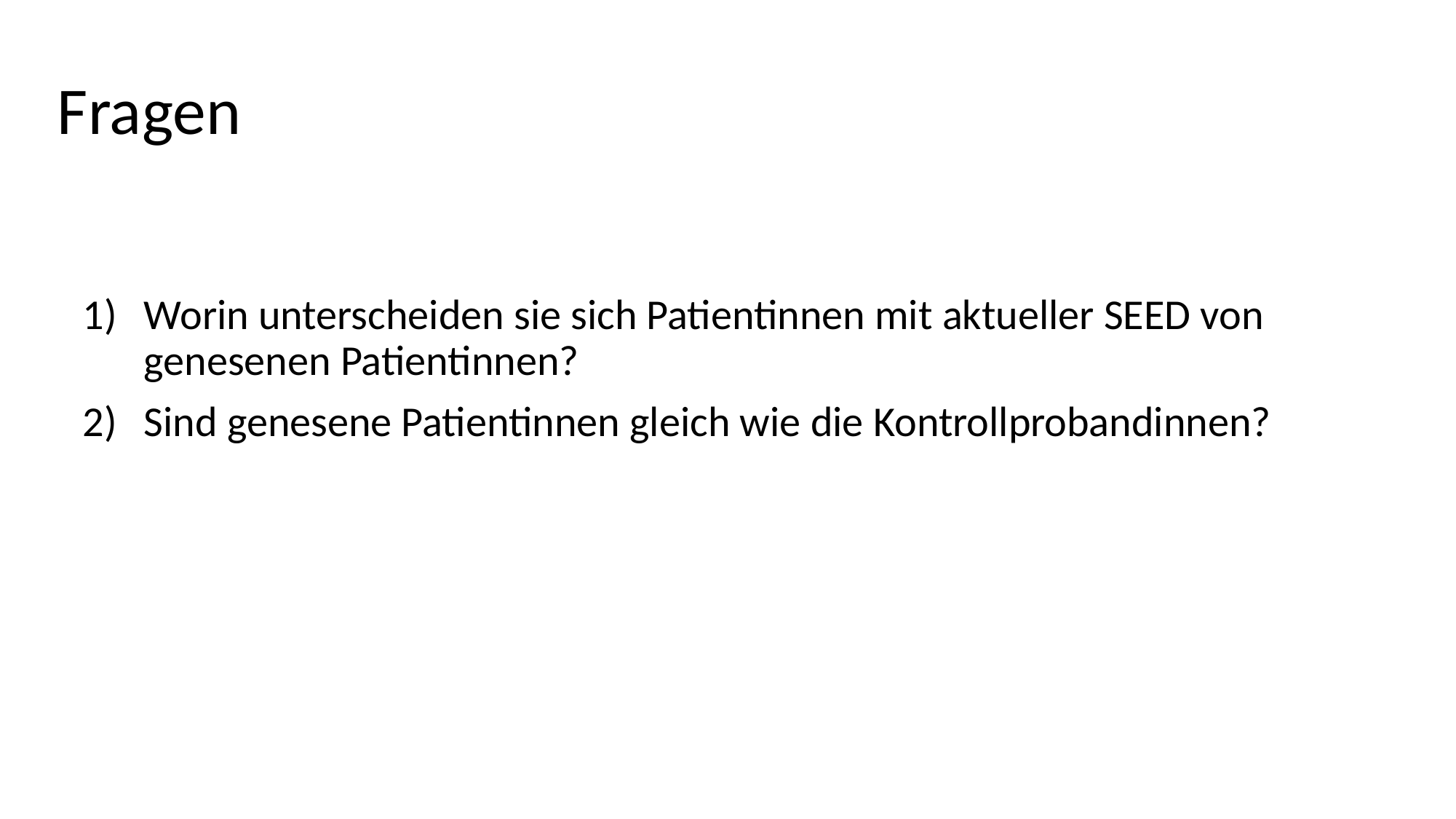

# Fragen

Worin unterscheiden sie sich Patientinnen mit aktueller SEED von genesenen Patientinnen?
Sind genesene Patientinnen gleich wie die Kontrollprobandinnen?